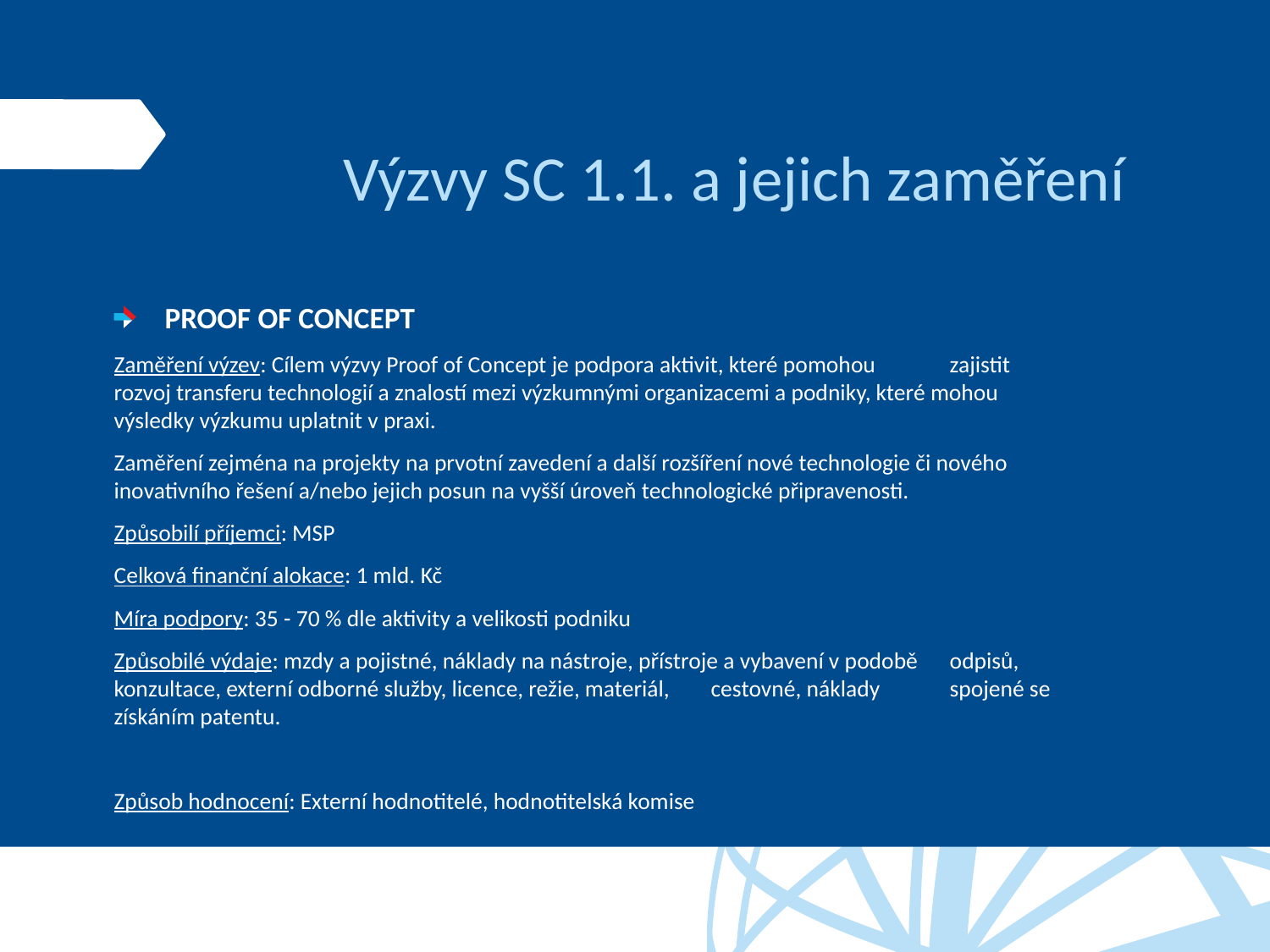

# Výzvy SC 1.1. a jejich zaměření
PROOF OF CONCEPT
Zaměření výzev: Cílem výzvy Proof of Concept je podpora aktivit, které pomohou 	zajistit rozvoj transferu technologií a znalostí mezi výzkumnými organizacemi a podniky, které mohou výsledky výzkumu uplatnit v praxi.
Zaměření zejména na projekty na prvotní zavedení a další rozšíření nové technologie či nového inovativního řešení a/nebo jejich posun na vyšší úroveň technologické připravenosti.
Způsobilí příjemci: MSP
Celková finanční alokace: 1 mld. Kč
Míra podpory: 35 - 70 % dle aktivity a velikosti podniku
Způsobilé výdaje: mzdy a pojistné, náklady na nástroje, přístroje a vybavení v podobě 	odpisů, konzultace, externí odborné služby, licence, režie, materiál, 	cestovné, náklady 	spojené se získáním patentu.

Způsob hodnocení: Externí hodnotitelé, hodnotitelská komise